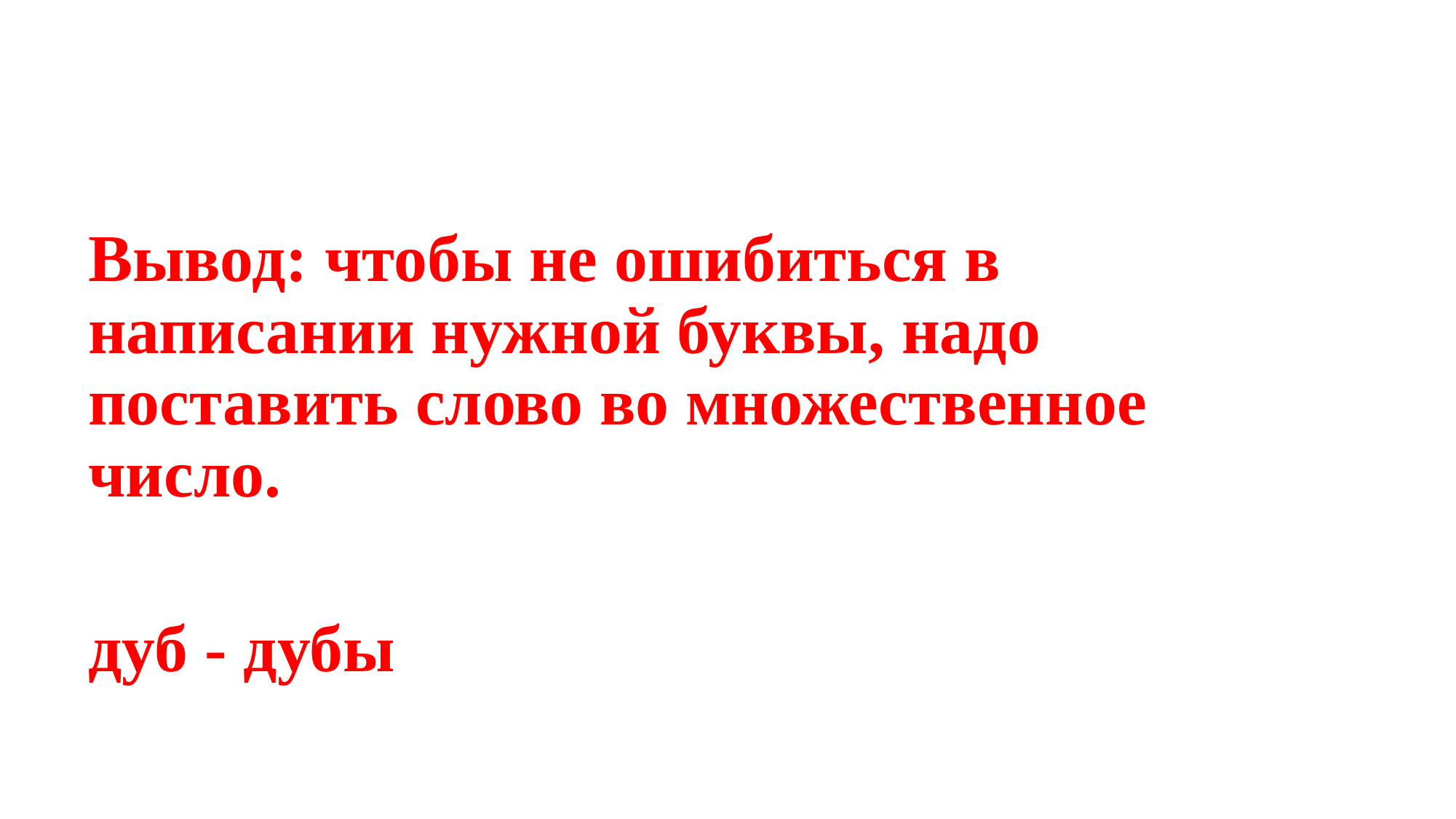

#
Вывод: чтобы не ошибиться в написании нужной буквы, надо поставить слово во множественное число.

дуб - дубы